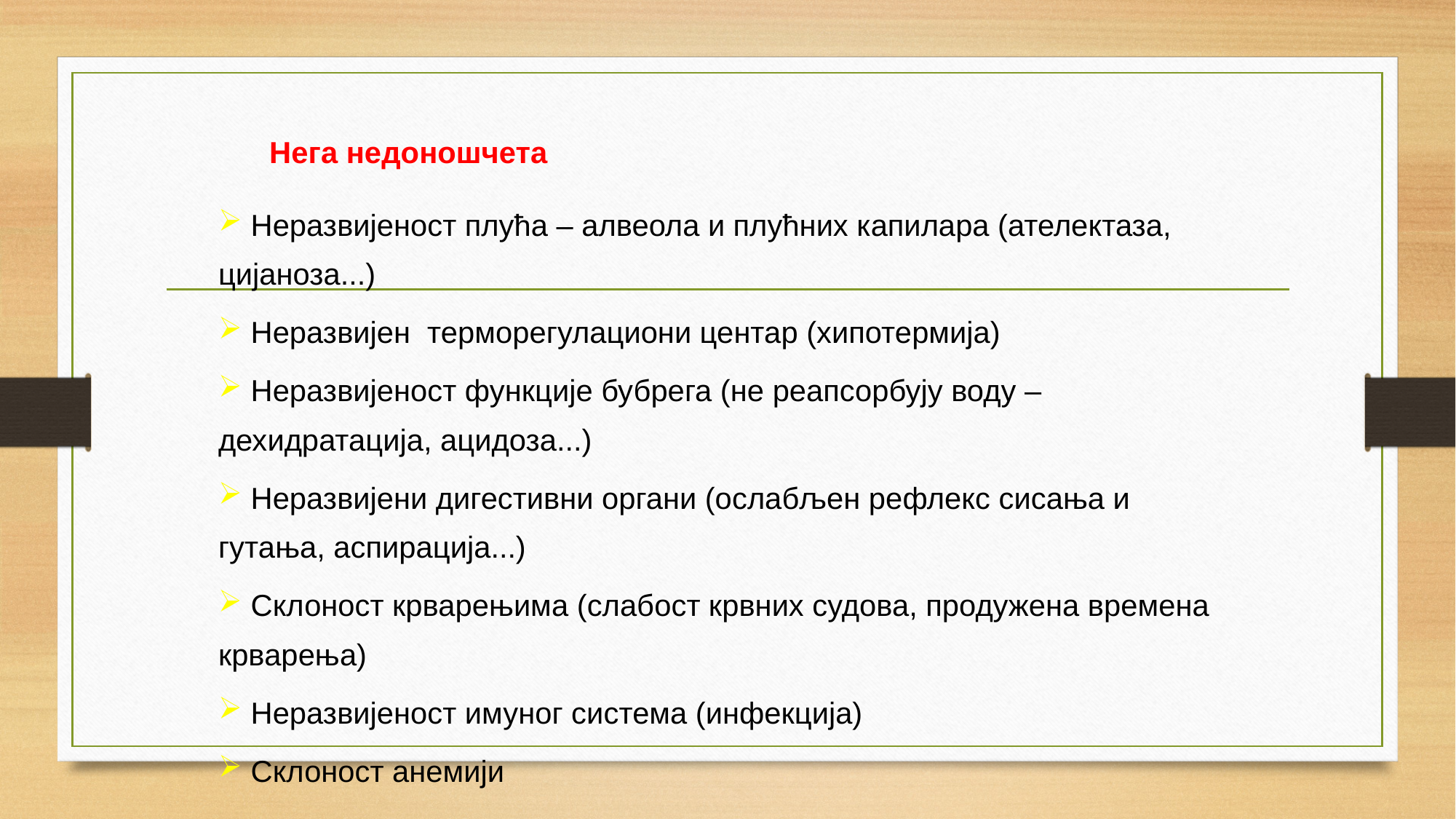

Нега недоношчета
 Неразвијеност плућа – алвеола и плућних капилара (ателектаза, цијаноза...)
 Неразвијен  терморегулациони центар (хипотермија)
 Неразвијеност функције бубрега (не реапсорбују воду – дехидратација, ацидоза...)
 Неразвијени дигестивни органи (ослабљен рефлекс сисања и гутања, аспирација...)
 Склоност крварењима (слабост крвних судова, продужена времена крварења)
 Неразвијеност имуног система (инфекција)
 Склоност анемији